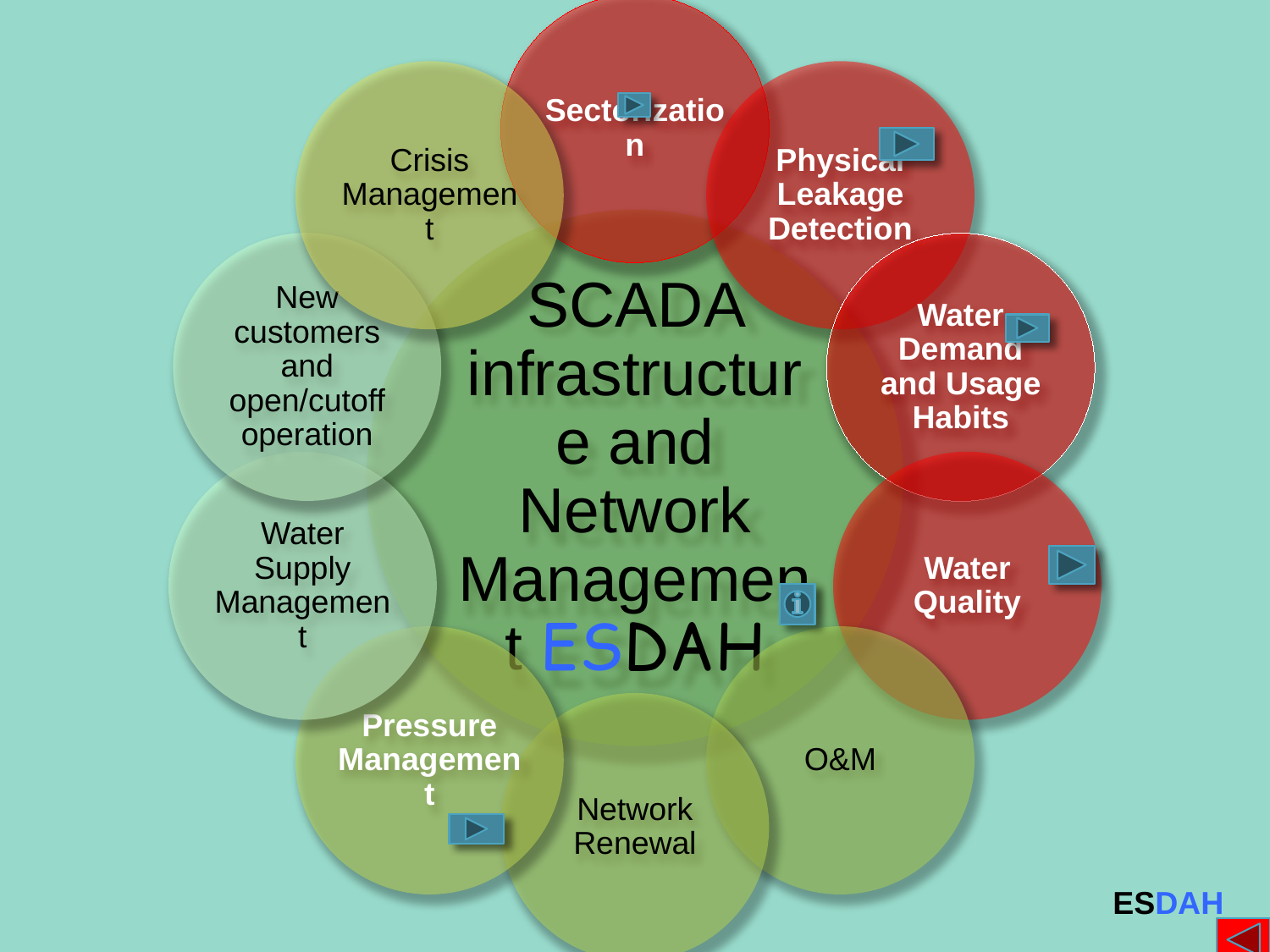

SCADA infrastructure and Network Management ESDAH
Sectorization
Physical Leakage Detection
Water Demand and Usage Habits
Water Quality
O&M
Network Renewal
Pressure Management
Water Supply Management
New customers and open/cutoff operation
Crisis Management
Şebeke

SPGTECH
ESDAH